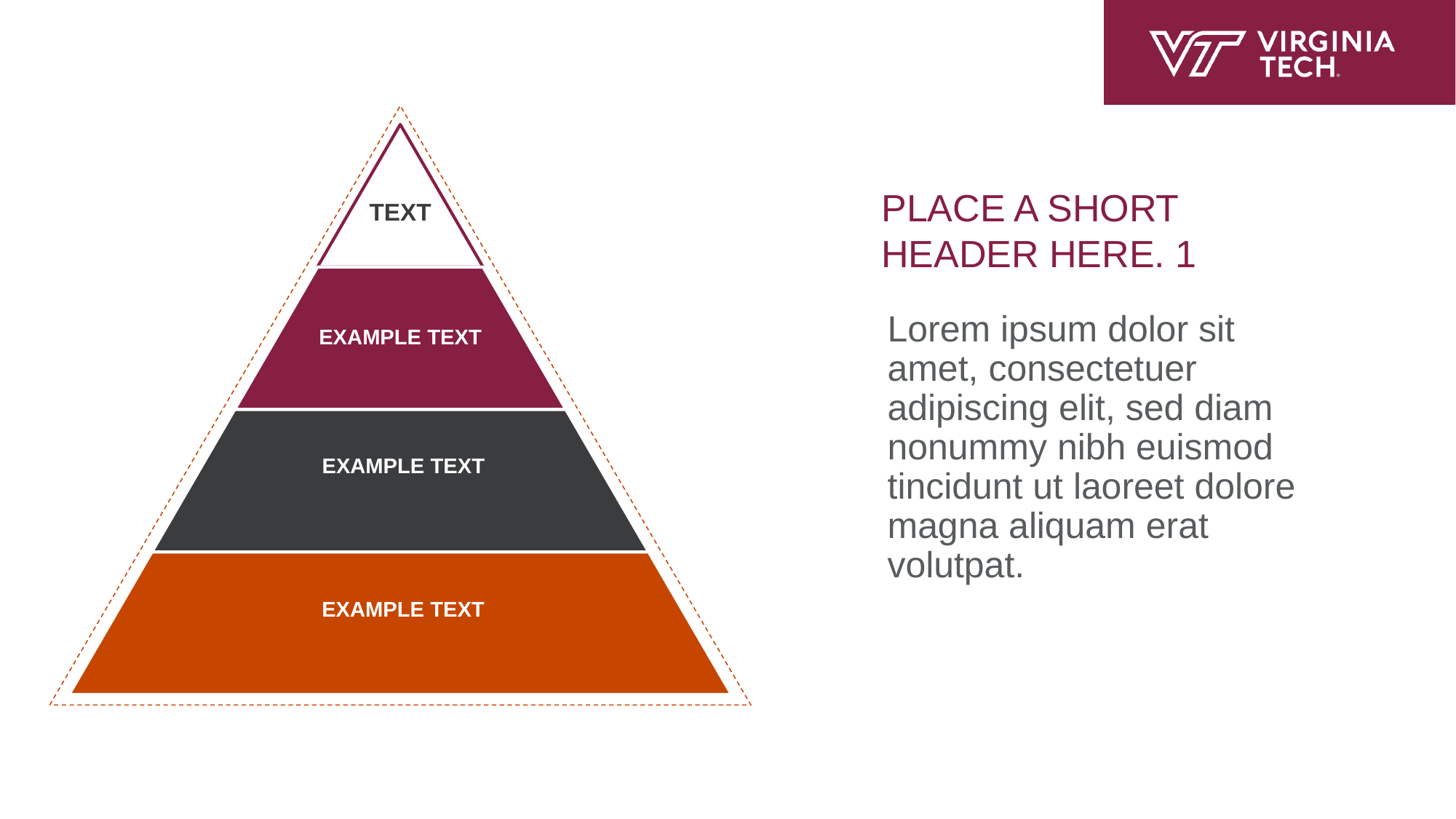

# PLACE A SHORT HEADER HERE. 1
TEXT
EXAMPLE TEXT
Lorem ipsum dolor sit amet, consectetuer adipiscing elit, sed diam nonummy nibh euismod tincidunt ut laoreet dolore magna aliquam erat volutpat.
EXAMPLE TEXT
EXAMPLE TEXT